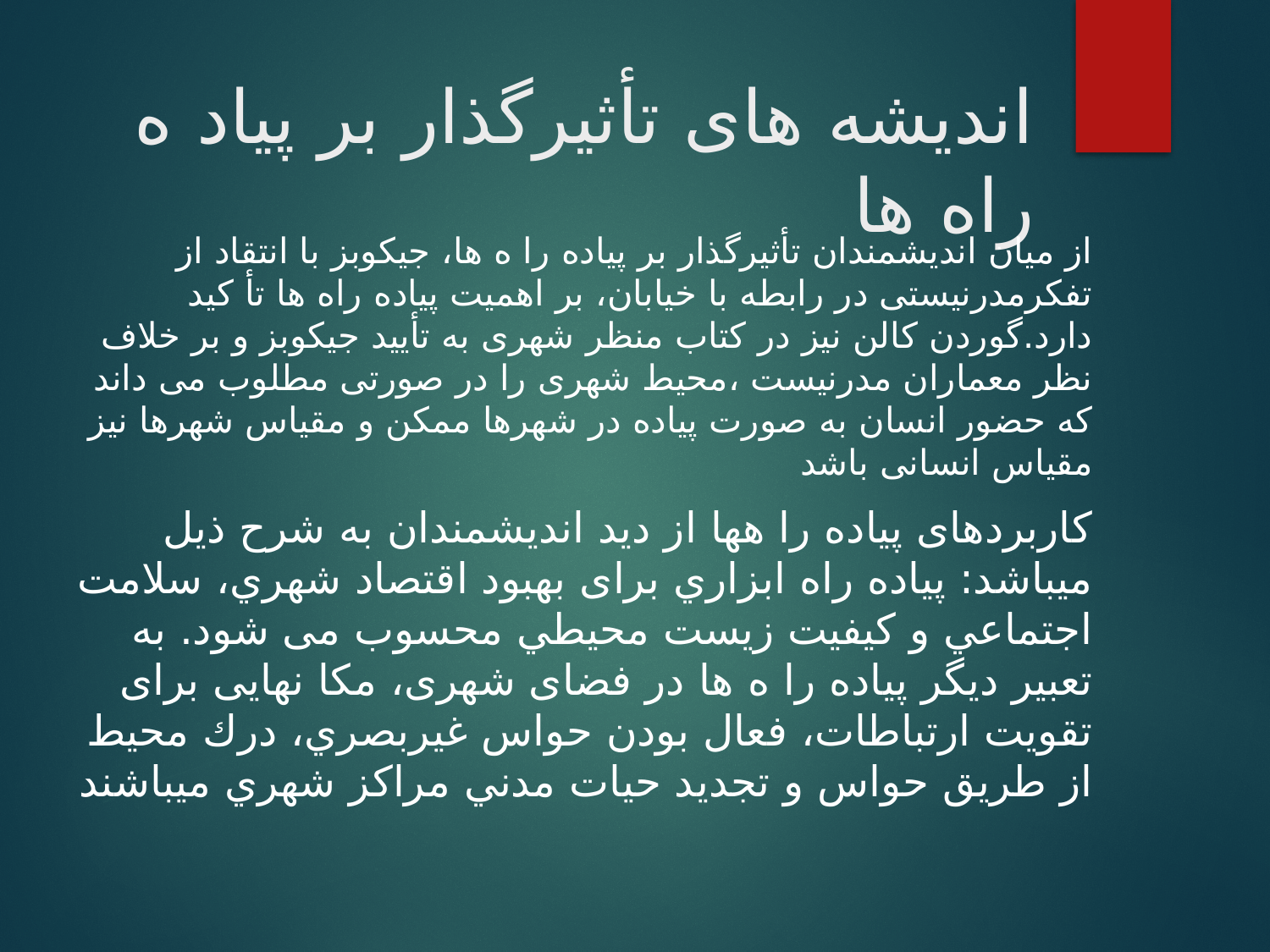

# اندیشه های تأثیرگذار بر پیاد ه راه ها
از میان اندیشمندان تأثیرگذار بر پیاده را ه ها، جیکوبز با انتقاد از تفکرمدرنیستی در رابطه با خیابان، بر اهمیت پیاده راه ها تأ کید دارد.گوردن کالن نیز در کتاب منظر شهری به تأیید جیکوبز و بر خلاف نظر معماران مدرنیست ،محیط شهری را در صورتی مطلوب می داند که حضور انسان به صورت پیاده در شهرها ممکن و مقیاس شهرها نیز مقیاس انسانی باشد
کاربردهای پیاده را هها از دید اندیشمندان به شرح ذیل میباشد: پياده راه ابزاري برای بهبود اقتصاد شهري، سلامت اجتماعي و کیفیت زيست محيطي محسوب می شود. به تعبیر دیگر پیاده را ه ها در فضای شهری، مکا نهایی برای تقويت ارتباطات، فعال بودن حواس غيربصري، درك محيط از طریق حواس و تجديد حيات مدني مراكز شهري میباشند